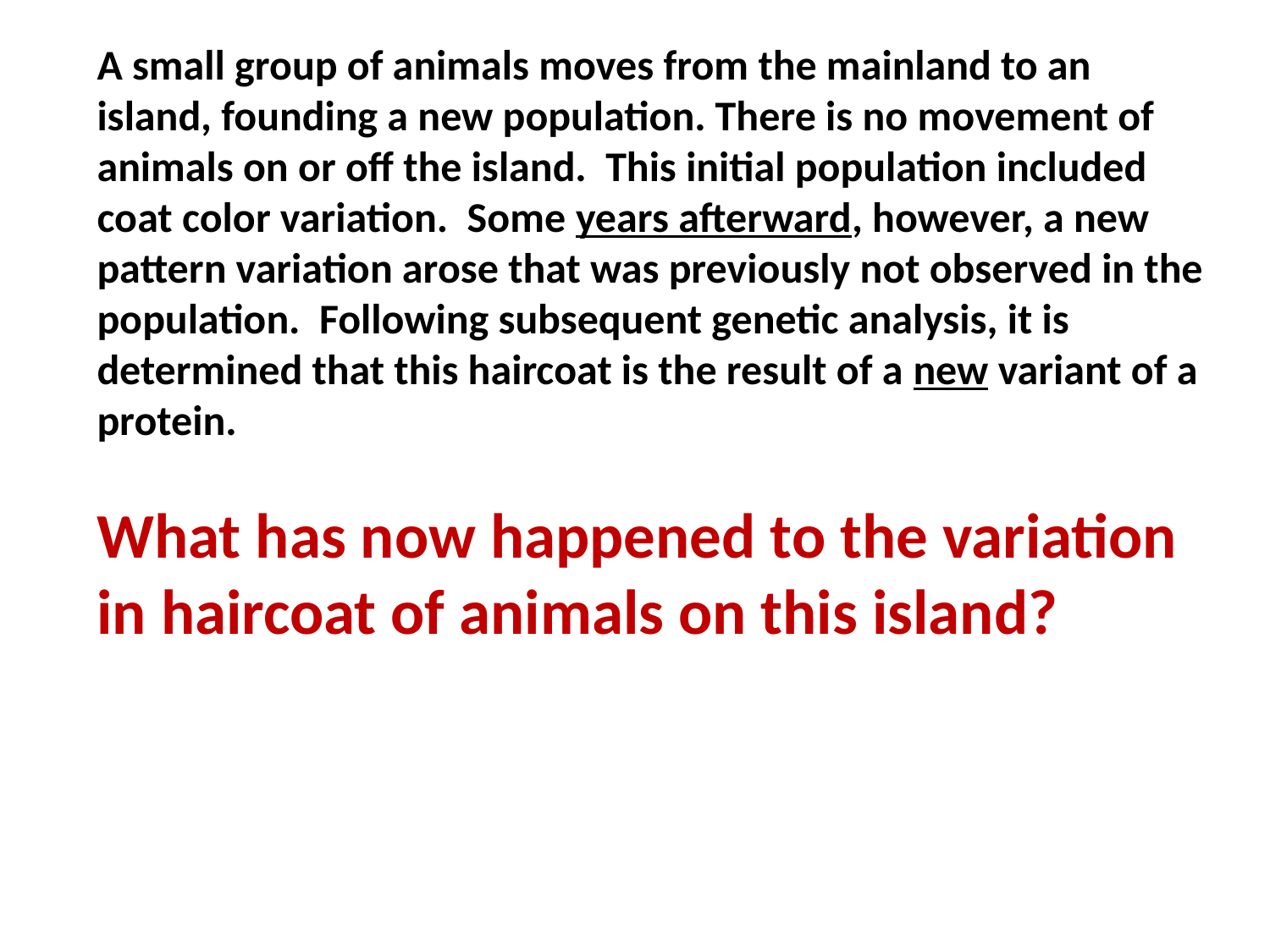

A small group of animals moves from the mainland to an island, founding a new population. There is no movement of animals on or off the island.  This initial population included coat color variation.  Some years afterward, however, a new pattern variation arose that was previously not observed in the population.  Following subsequent genetic analysis, it is determined that this haircoat is the result of a new variant of a protein.

What has now happened to the variation in haircoat of animals on this island?